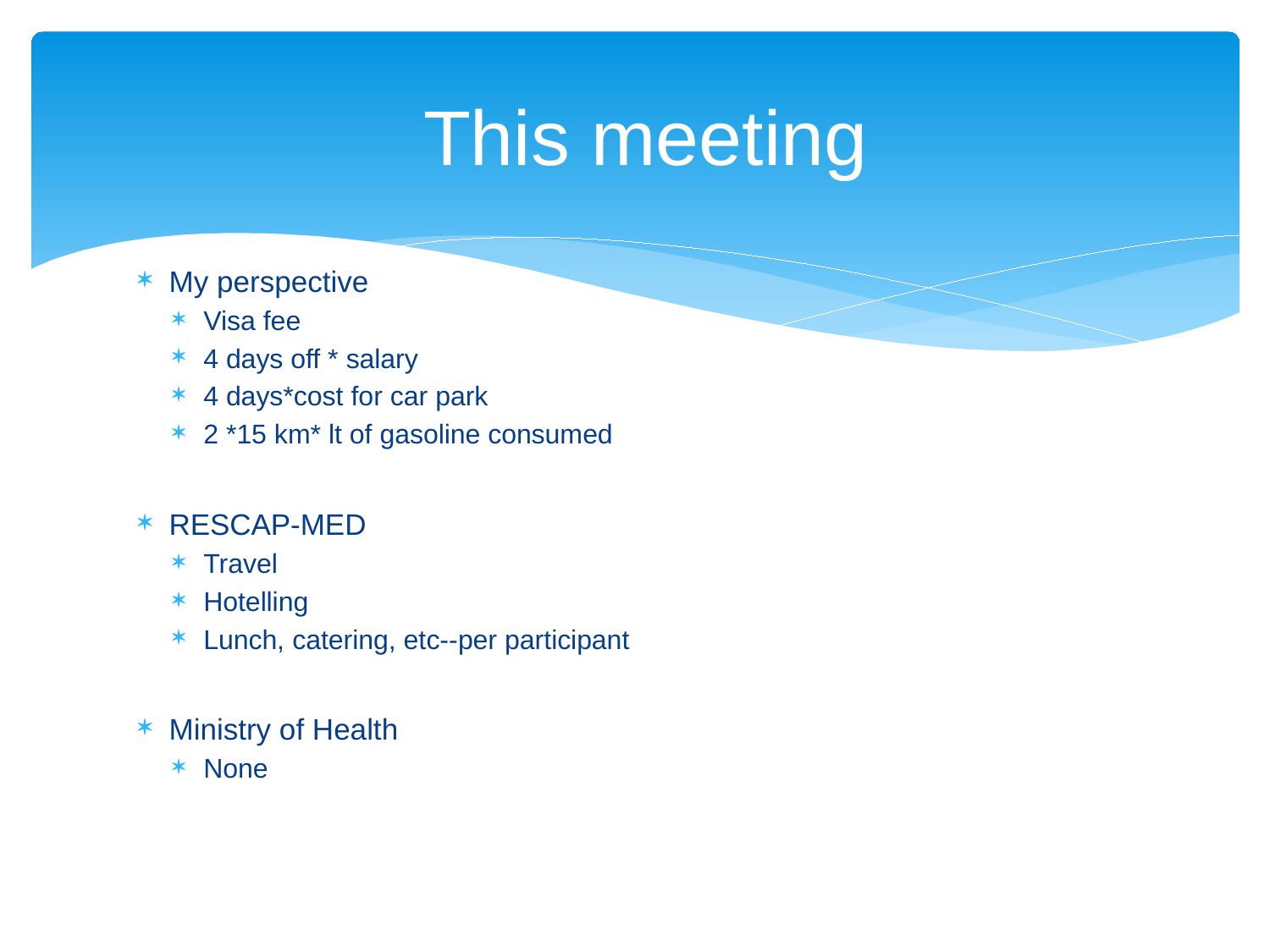

# This meeting
My perspective
Visa fee
4 days off * salary
4 days*cost for car park
2 *15 km* lt of gasoline consumed

RESCAP-MED
Travel
Hotelling
Lunch, catering, etc--per participant

Ministry of Health
None